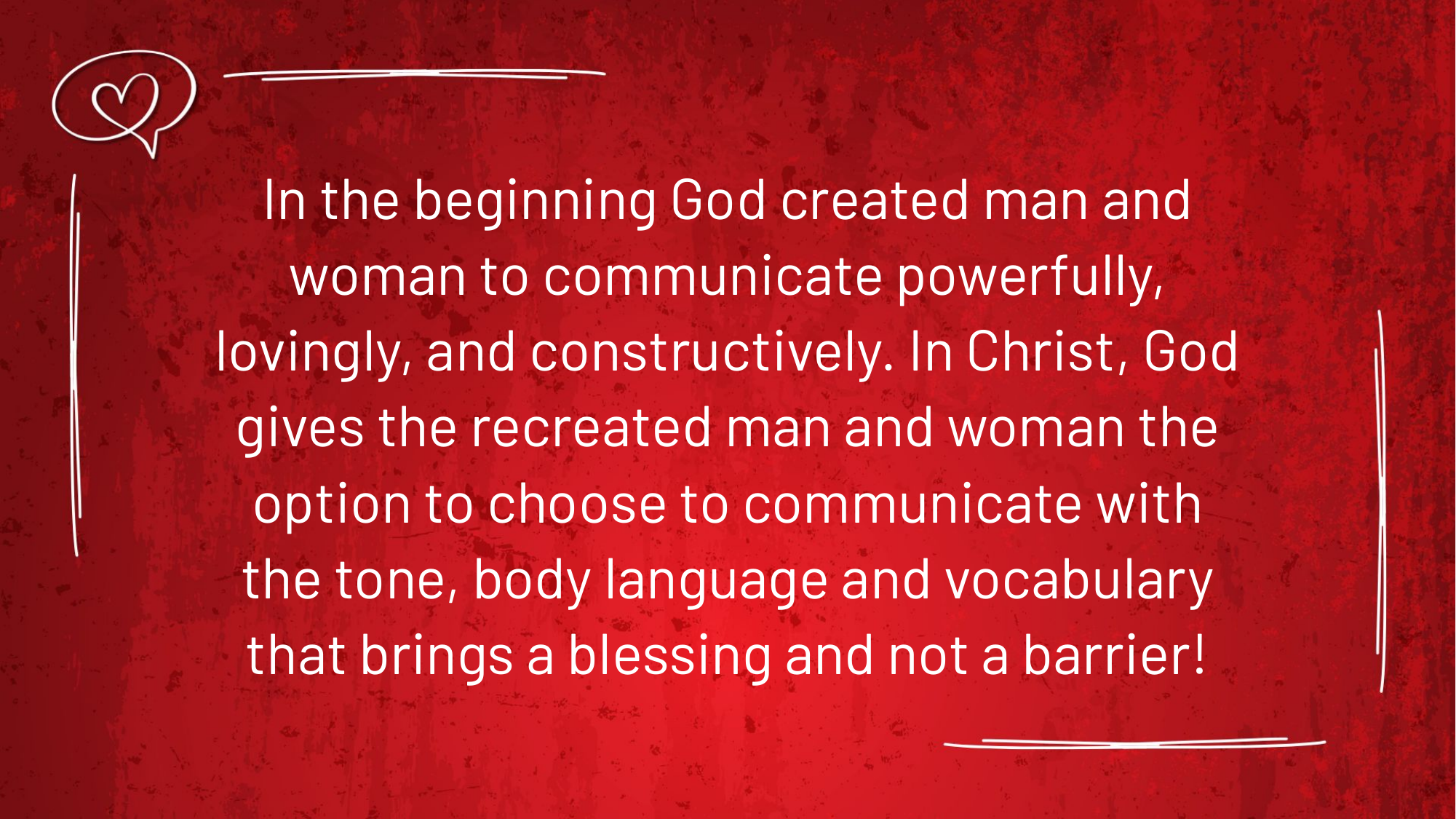

In the beginning God created man and woman to communicate powerfully, lovingly, and constructively. In Christ, God gives the recreated man and woman the option to choose to communicate with the tone, body language and vocabulary that brings a blessing and not a barrier!